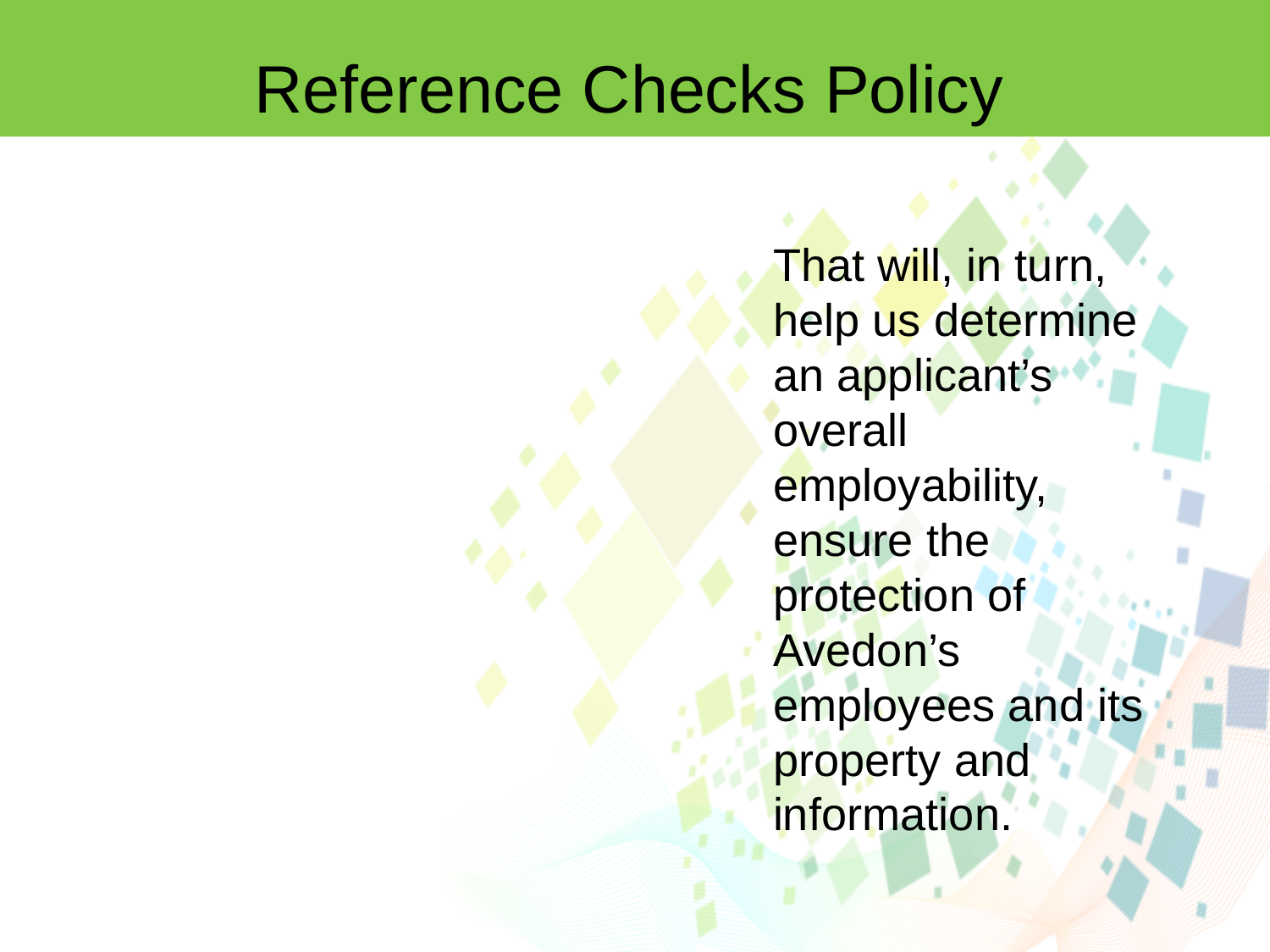

Reference Checks Policy
That will, in turn, help us determine an applicant’s
overall employability, ensure the protection of Avedon’s
employees and its property and information.